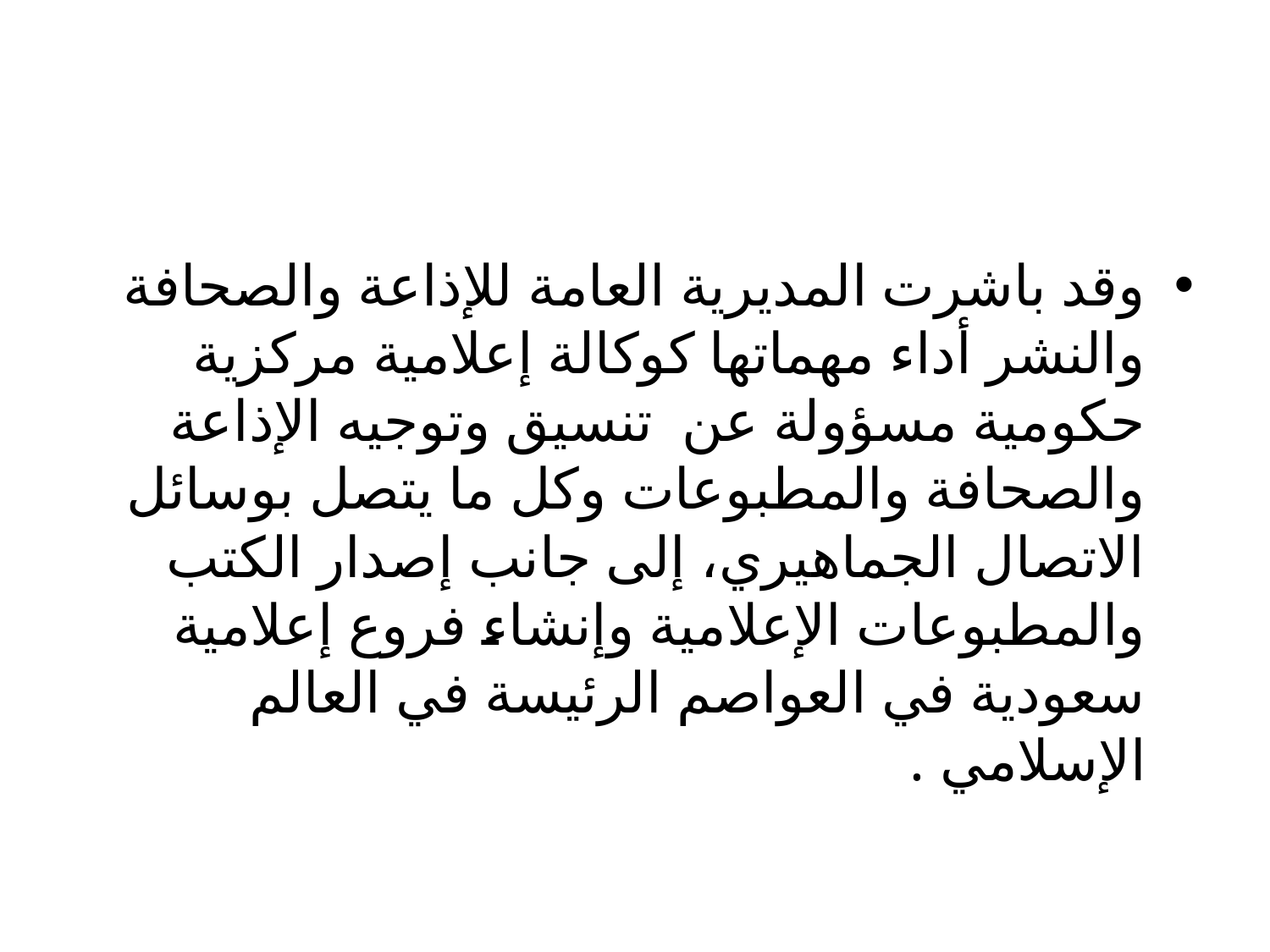

#
وقد باشرت المديرية العامة للإذاعة والصحافة والنشر أداء مهماتها كوكالة إعلامية مركزية حكومية مسؤولة عن  تنسيق وتوجيه الإذاعة والصحافة والمطبوعات وكل ما يتصل بوسائل الاتصال الجماهيري، إلى جانب إصدار الكتب والمطبوعات الإعلامية وإنشاء فروع إعلامية سعودية في العواصم الرئيسة في العالم الإسلامي .